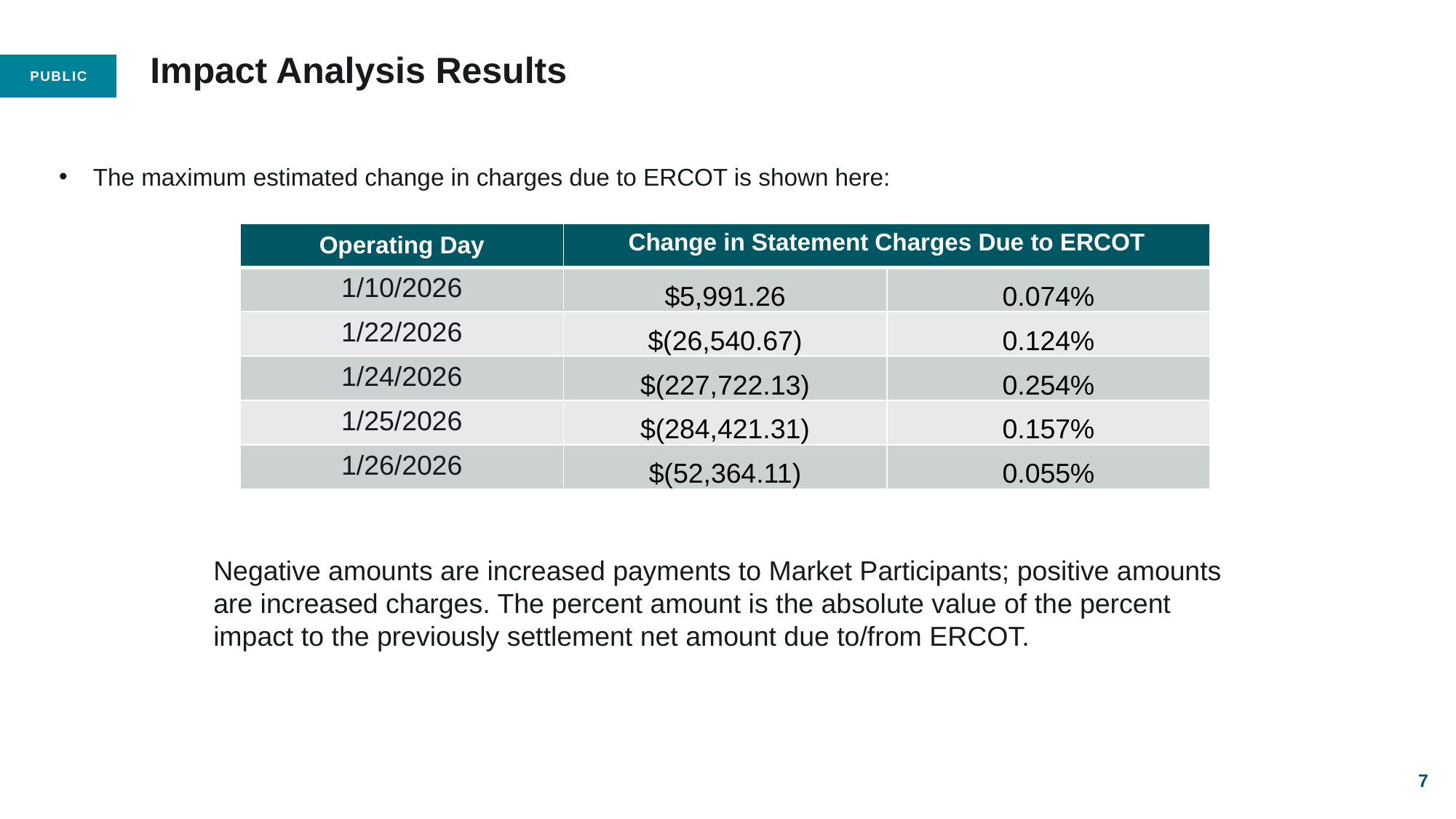

# Impact Analysis Results

The maximum estimated change in charges due to ERCOT is shown here:

| Operating Day | Change in Statement Charges Due to ERCOT |  |
| --- | --- | --- |
| 1/10/2026 | $5,991.26 | 0.074% |
| 1/22/2026 | $(26,540.67) | 0.124% |
| 1/24/2026 | $(227,722.13) | 0.254% |
| 1/25/2026 | $(284,421.31) | 0.157% |
| 1/26/2026 | $(52,364.11) | 0.055% |
Negative amounts are increased payments to Market Participants; positive amounts are increased charges. The percent amount is the absolute value of the percent impact to the previously settlement net amount due to/from ERCOT.
7